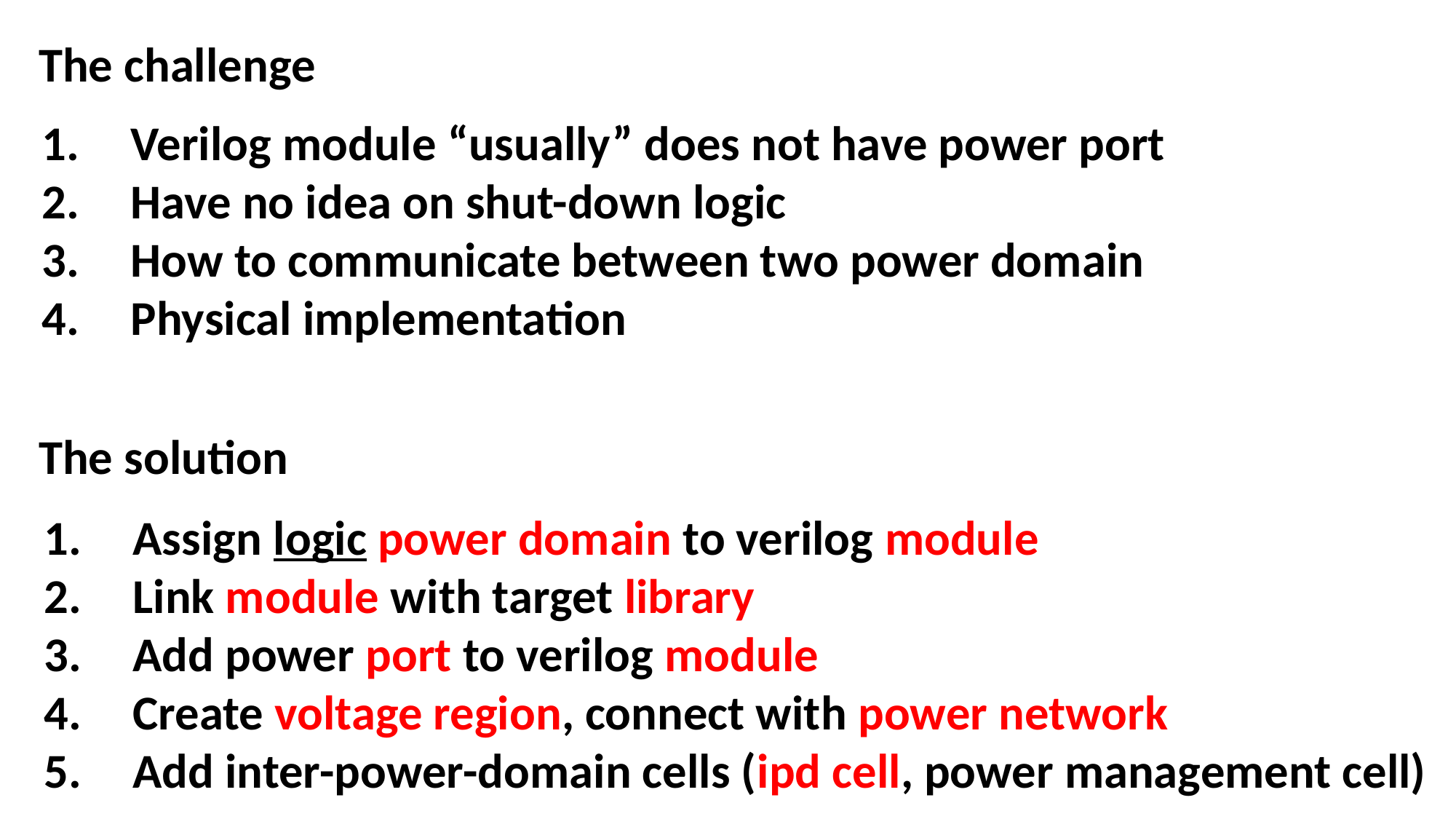

The challenge
Verilog module “usually” does not have power port
Have no idea on shut-down logic
How to communicate between two power domain
Physical implementation
The solution
Assign logic power domain to verilog module
Link module with target library
Add power port to verilog module
Create voltage region, connect with power network
Add inter-power-domain cells (ipd cell, power management cell)